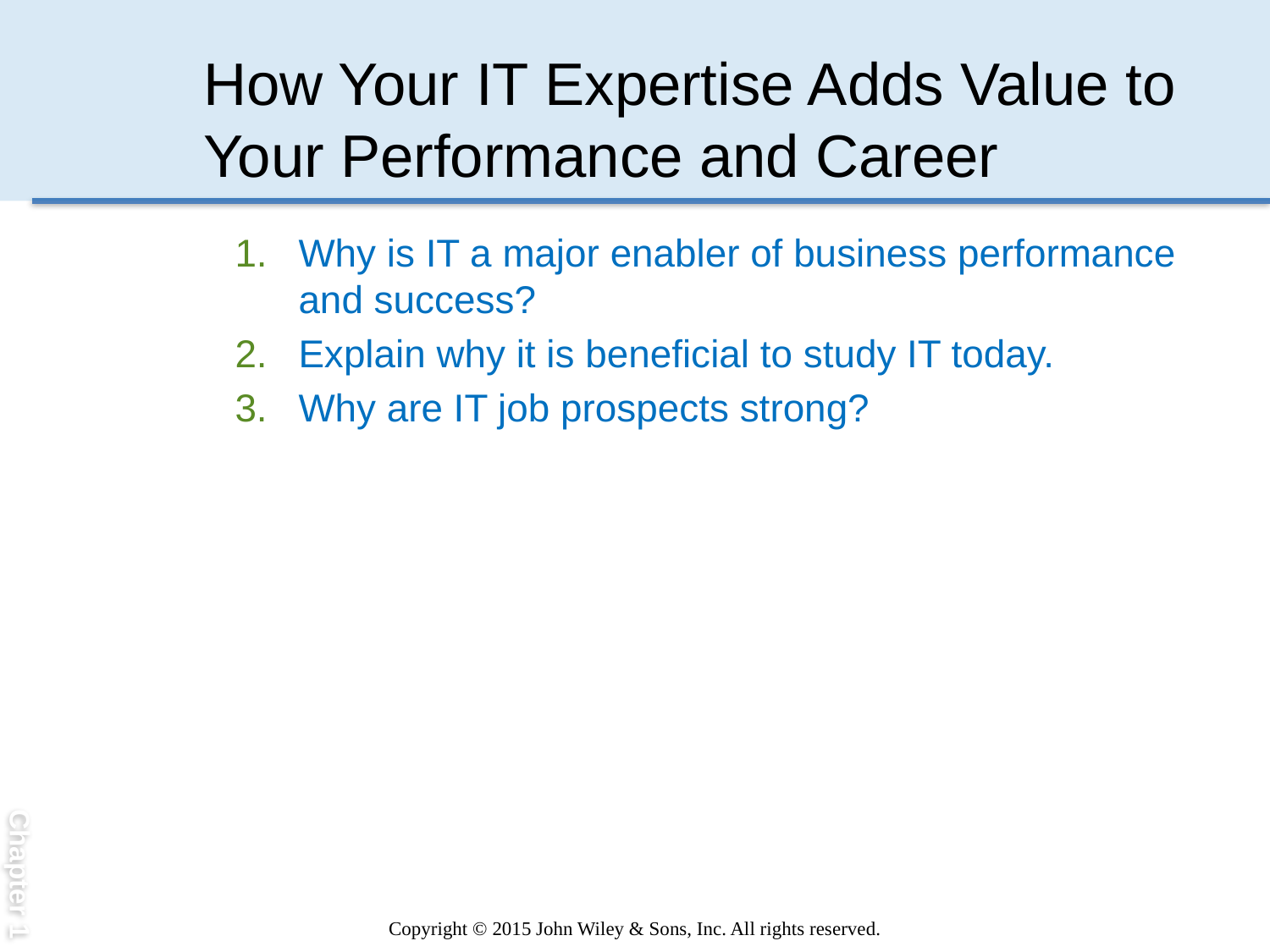

Chapter 1
# How Your IT Expertise Adds Value to Your Performance and Career
Why is IT a major enabler of business performance and success?
Explain why it is beneficial to study IT today.
Why are IT job prospects strong?